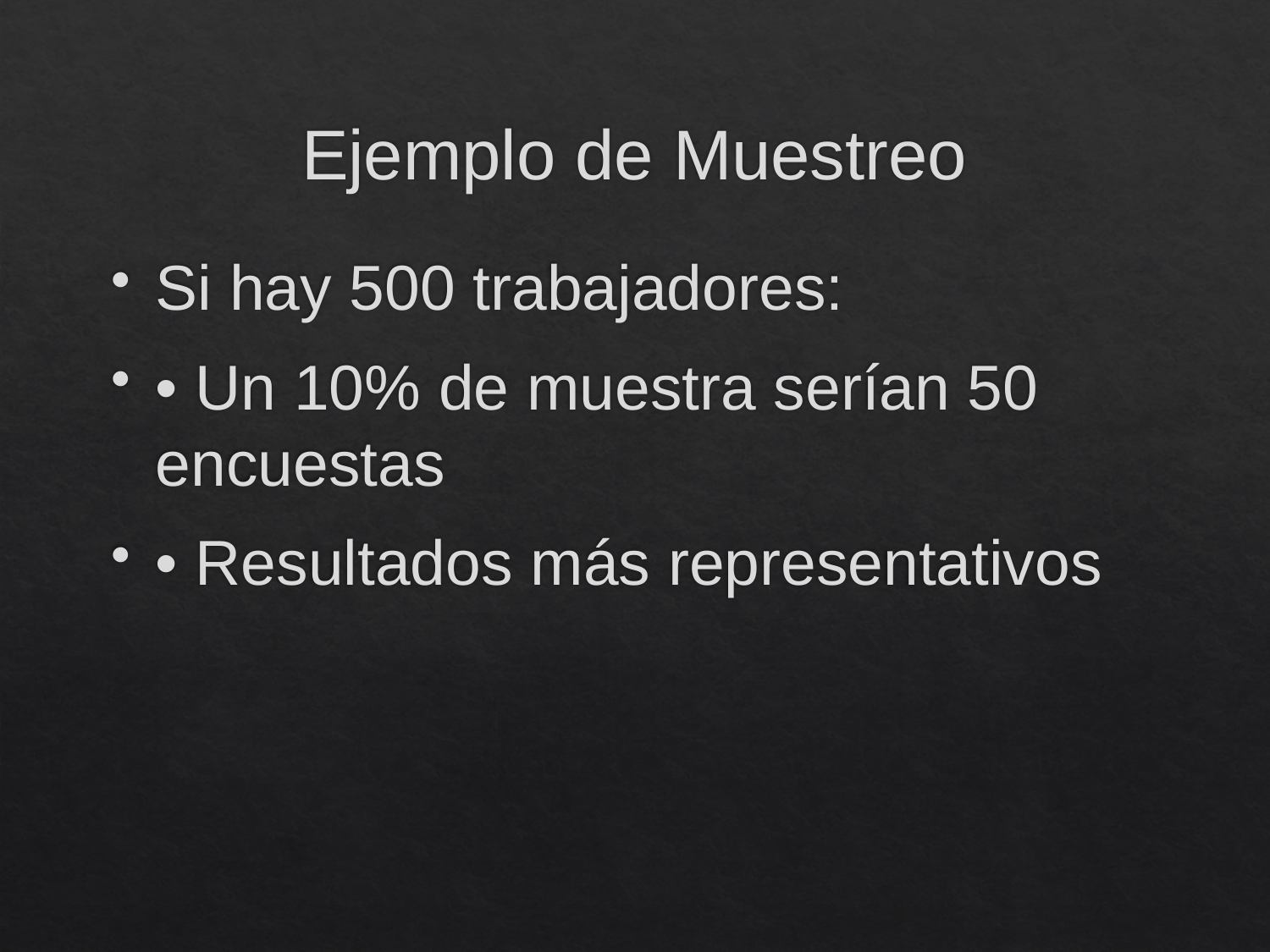

# Ejemplo de Muestreo
Si hay 500 trabajadores:
• Un 10% de muestra serían 50 encuestas
• Resultados más representativos